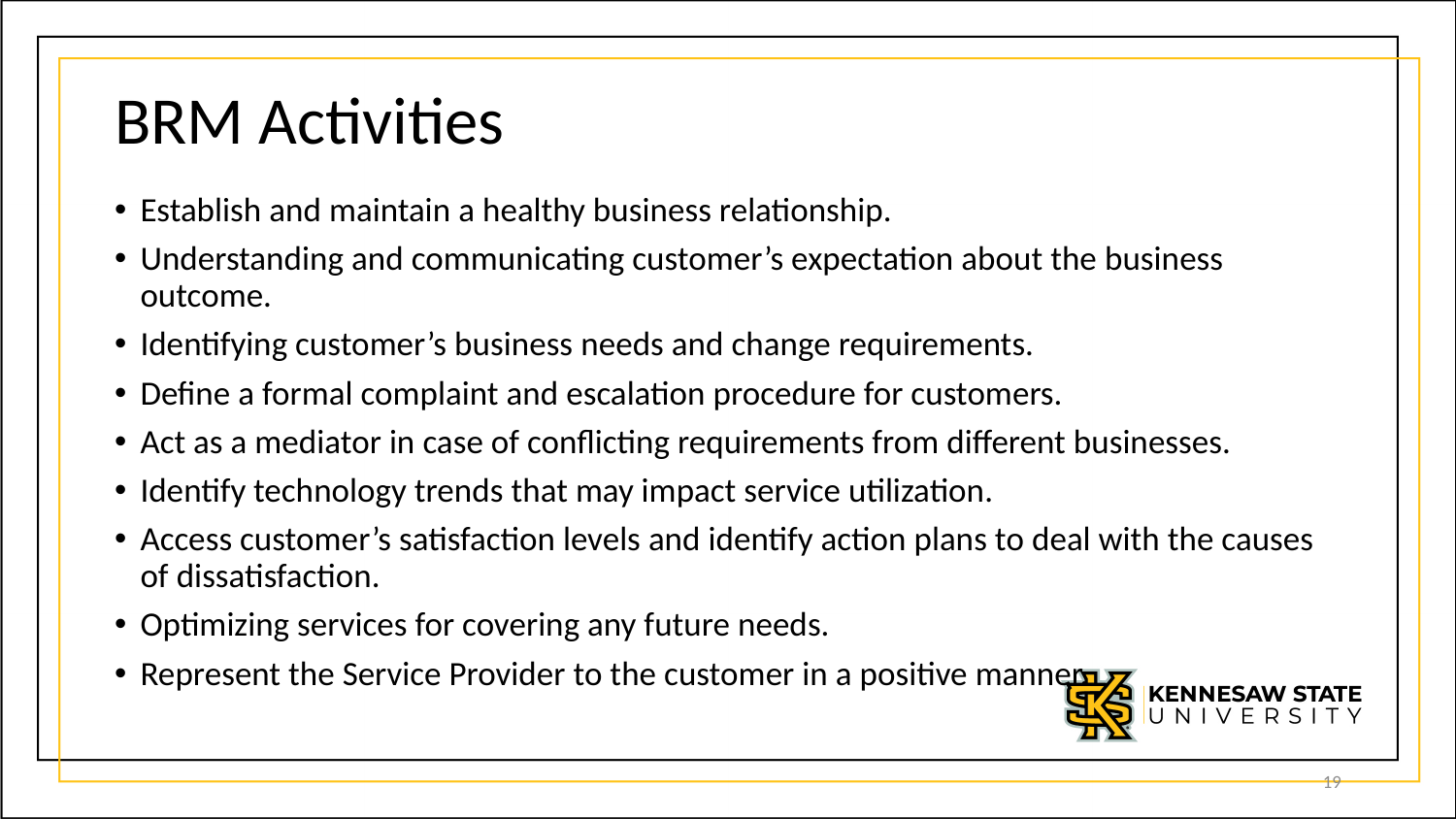

# BRM Activities
Establish and maintain a healthy business relationship.
Understanding and communicating customer’s expectation about the business outcome.
Identifying customer’s business needs and change requirements.
Define a formal complaint and escalation procedure for customers.
Act as a mediator in case of conflicting requirements from different businesses.
Identify technology trends that may impact service utilization.
Access customer’s satisfaction levels and identify action plans to deal with the causes of dissatisfaction.
Optimizing services for covering any future needs.
Represent the Service Provider to the customer in a positive manner.
19